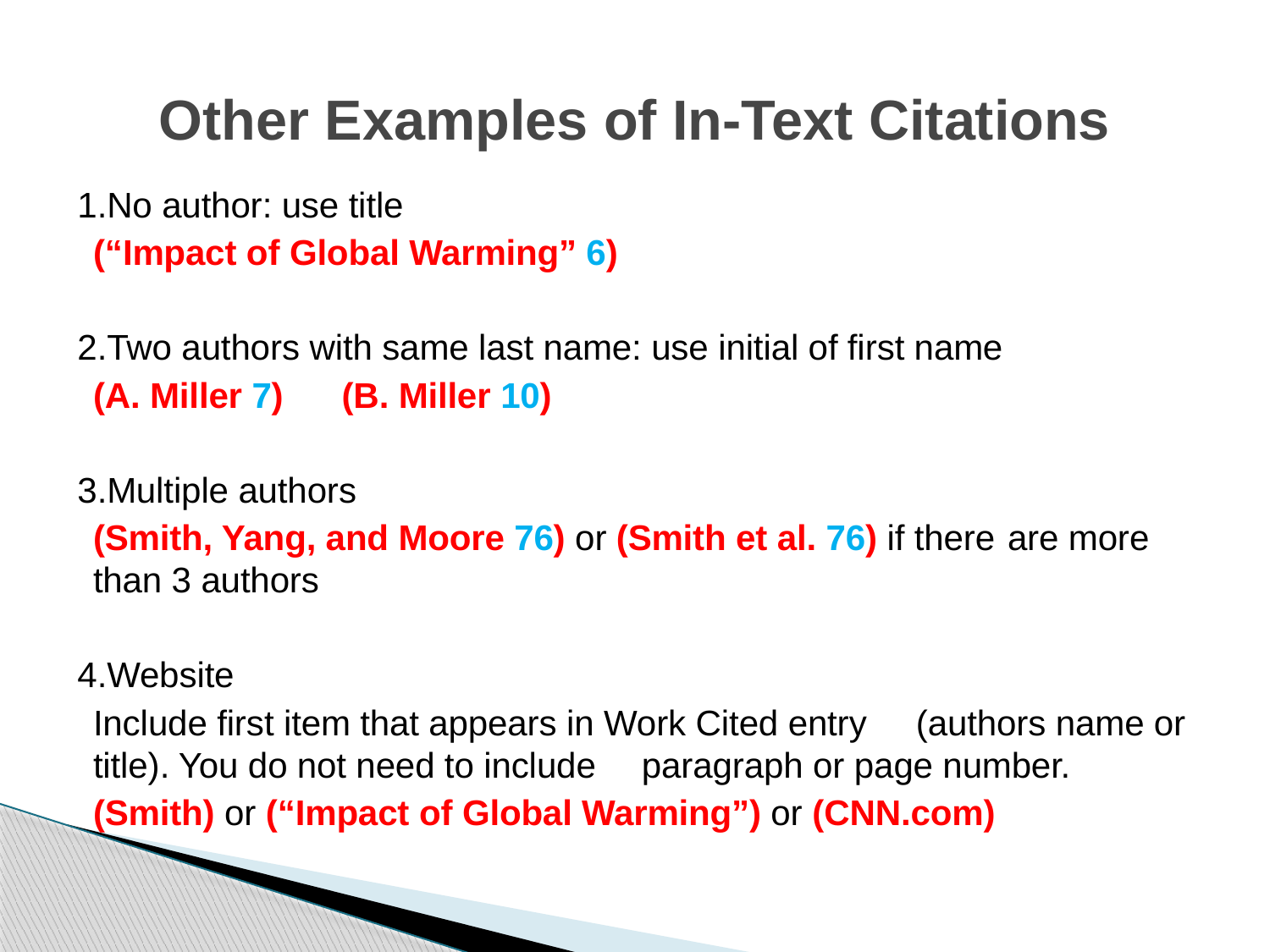

# Other Examples of In-Text Citations
1.No author: use title
	(“Impact of Global Warming” 6)

2.Two authors with same last name: use initial of first name
	(A. Miller 7)      (B. Miller 10)

3.Multiple authors
	(Smith, Yang, and Moore 76) or (Smith et al. 76) if there 	are more than 3 authors

4.Website
	Include first item that appears in Work Cited entry 	(authors name or title). You do not need to include 	paragraph or page number.
	(Smith) or (“Impact of Global Warming”) or (CNN.com)